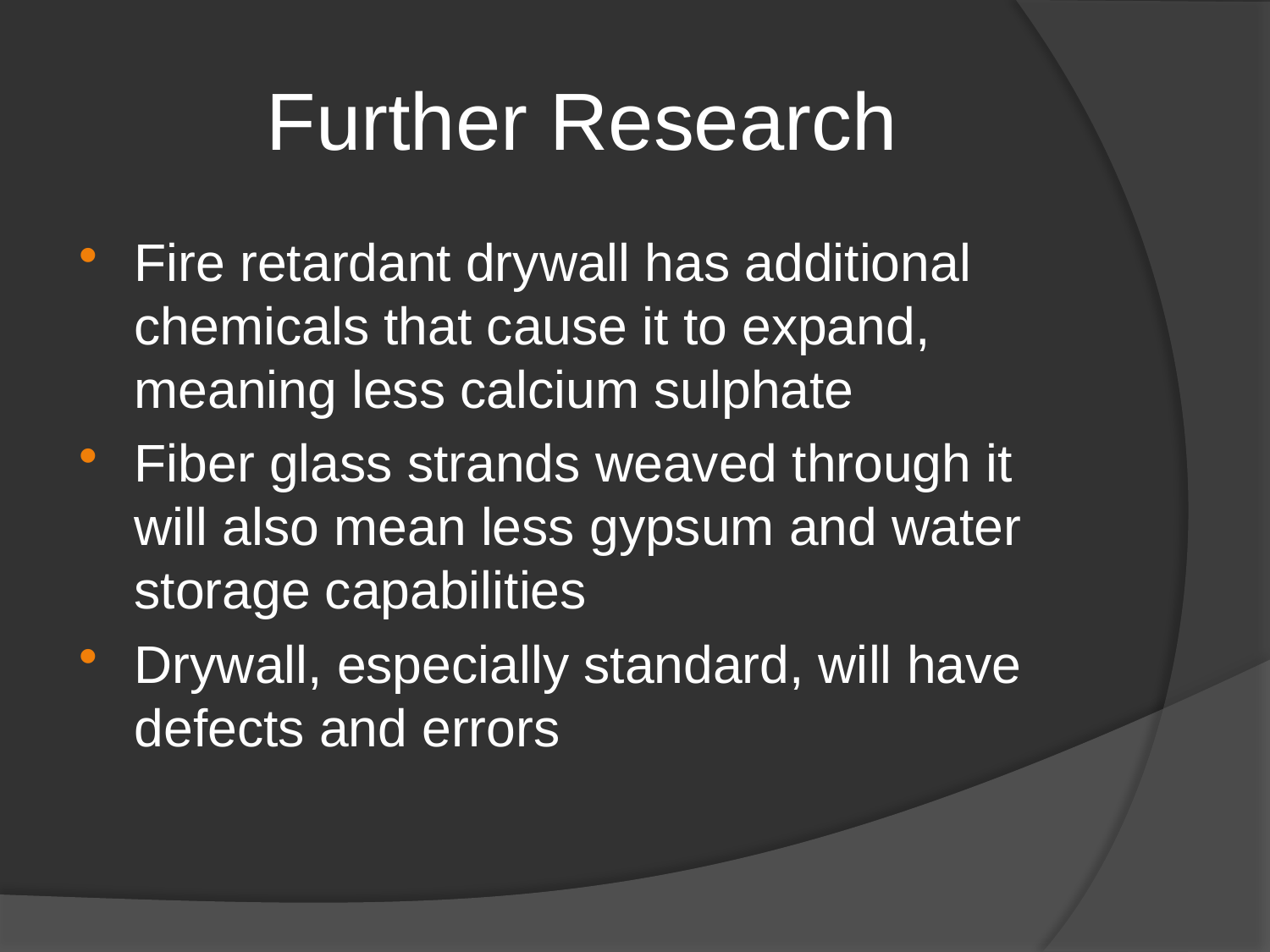

# Further Research
Fire retardant drywall has additional chemicals that cause it to expand, meaning less calcium sulphate
Fiber glass strands weaved through it will also mean less gypsum and water storage capabilities
Drywall, especially standard, will have defects and errors